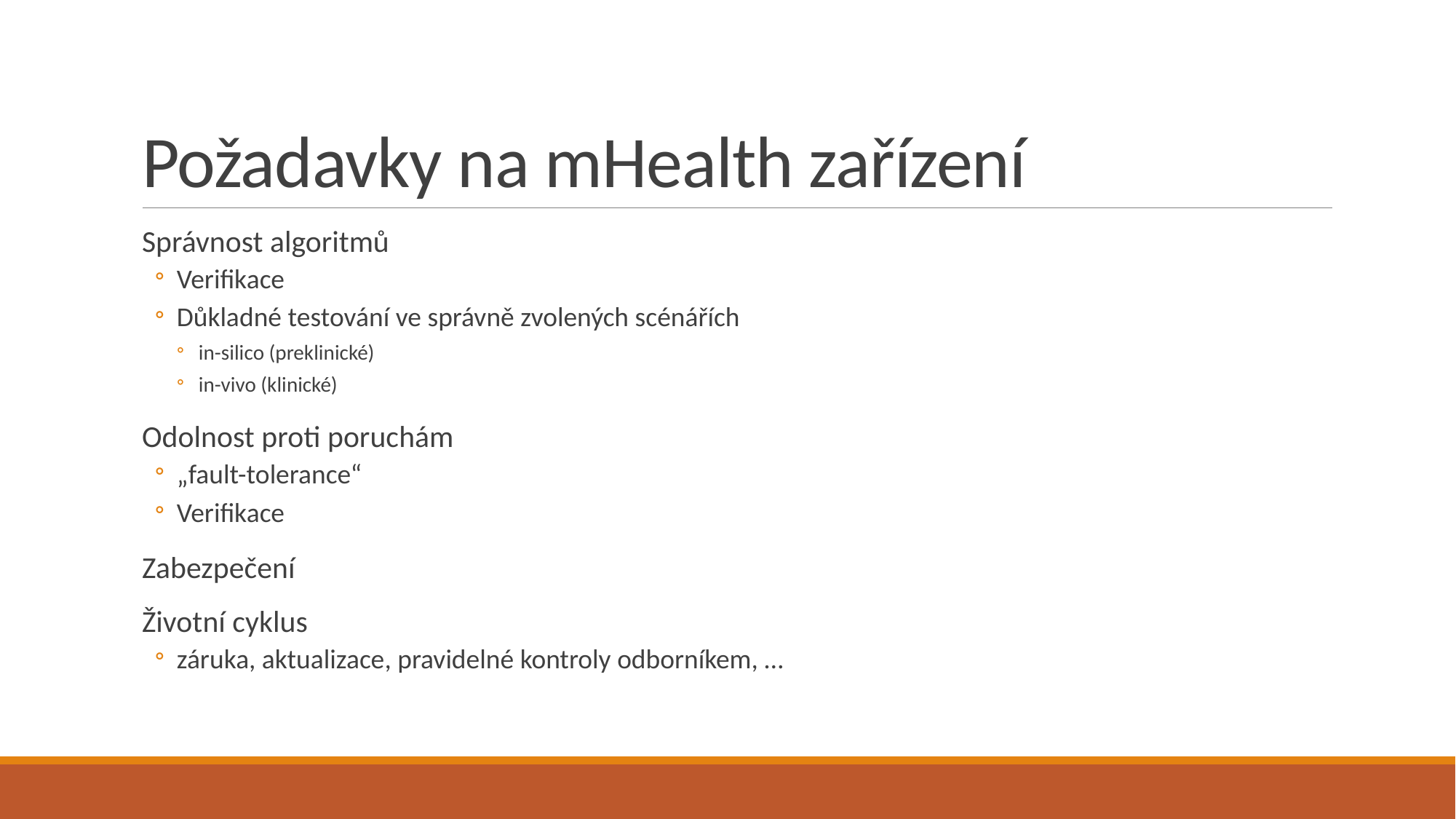

# Požadavky na mHealth zařízení
Správnost algoritmů
Verifikace
Důkladné testování ve správně zvolených scénářích
in-silico (preklinické)
in-vivo (klinické)
Odolnost proti poruchám
„fault-tolerance“
Verifikace
Zabezpečení
Životní cyklus
záruka, aktualizace, pravidelné kontroly odborníkem, …